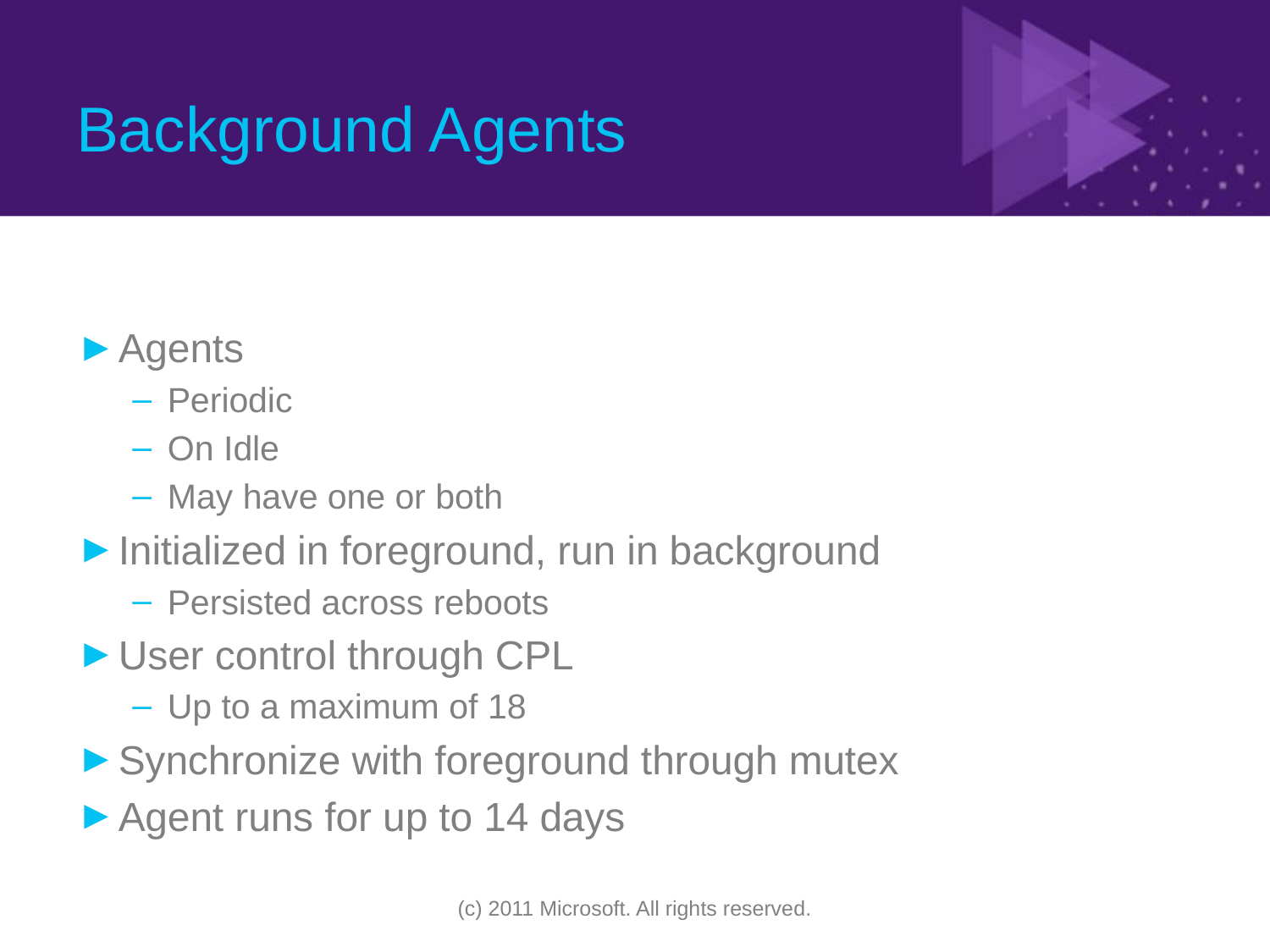

# Background Agents
Agents
Periodic
On Idle
May have one or both
Initialized in foreground, run in background
Persisted across reboots
User control through CPL
Up to a maximum of 18
Synchronize with foreground through mutex
Agent runs for up to 14 days

(c) 2011 Microsoft. All rights reserved.